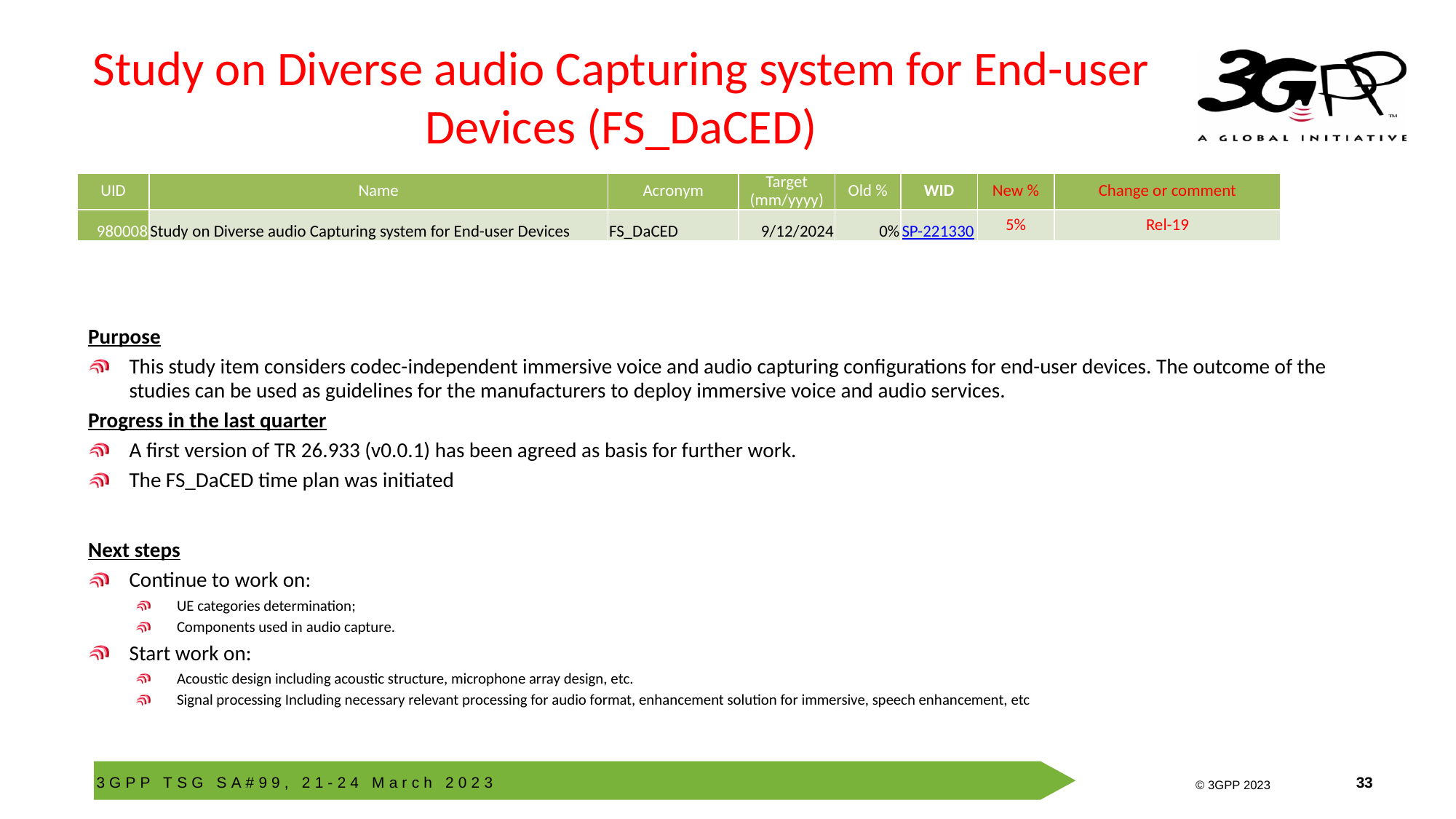

# Study on Diverse audio Capturing system for End-user Devices (FS_DaCED)
| UID | Name | Acronym | Target (mm/yyyy) | Old % | WID | New % | Change or comment |
| --- | --- | --- | --- | --- | --- | --- | --- |
| 980008 | Study on Diverse audio Capturing system for End-user Devices | FS\_DaCED | 9/12/2024 | 0% | SP-221330 | 5% | Rel-19 |
Purpose
This study item considers codec-independent immersive voice and audio capturing configurations for end-user devices. The outcome of the studies can be used as guidelines for the manufacturers to deploy immersive voice and audio services.
Progress in the last quarter
A first version of TR 26.933 (v0.0.1) has been agreed as basis for further work.
The FS_DaCED time plan was initiated

Next steps
Continue to work on:
UE categories determination;
Components used in audio capture.
Start work on:
Acoustic design including acoustic structure, microphone array design, etc.
Signal processing Including necessary relevant processing for audio format, enhancement solution for immersive, speech enhancement, etc